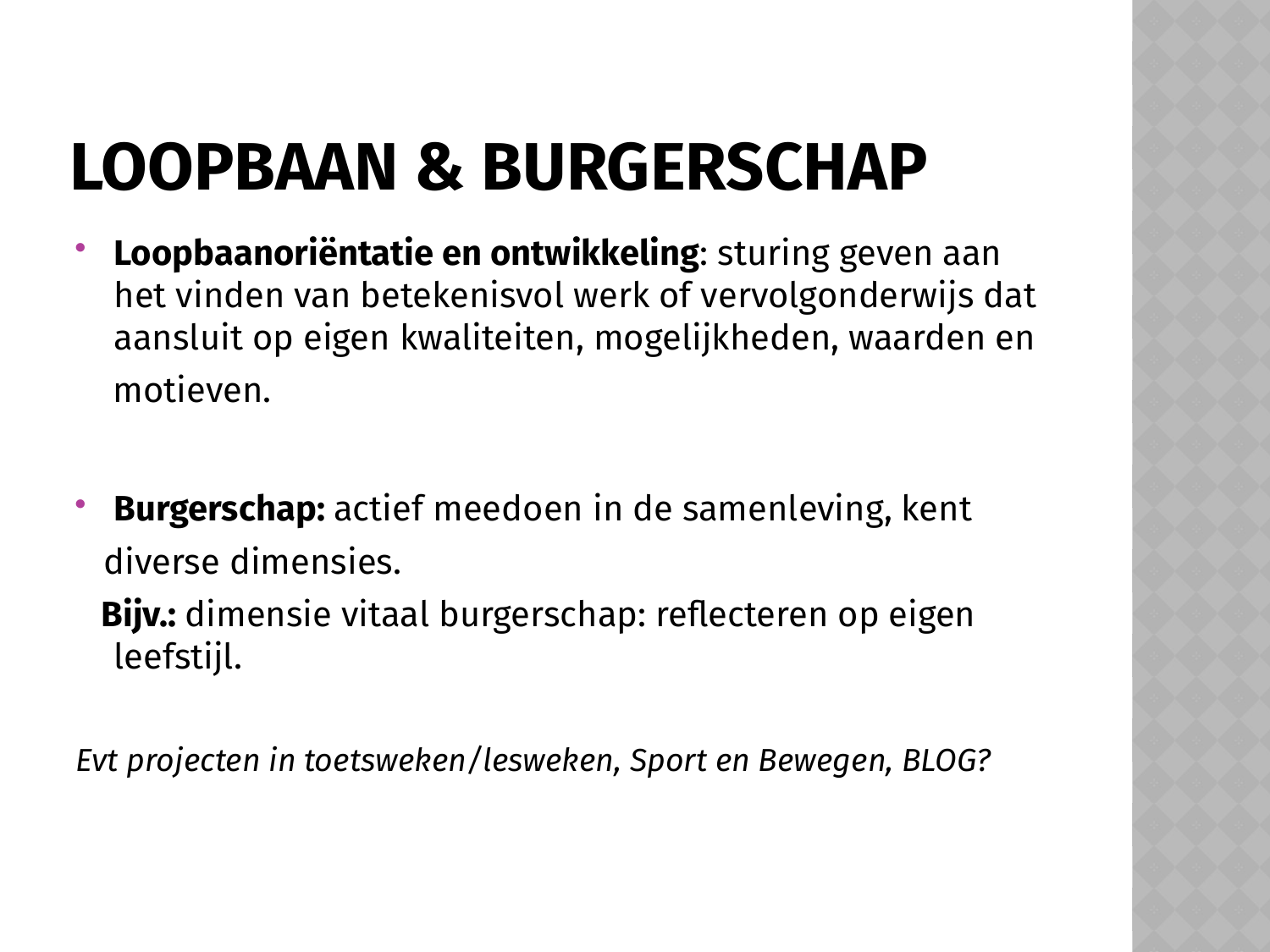

# Loopbaan & Burgerschap
Loopbaanoriëntatie en ontwikkeling: sturing geven aan het vinden van betekenisvol werk of vervolgonderwijs dat aansluit op eigen kwaliteiten, mogelijkheden, waarden en
    motieven.

Burgerschap: actief meedoen in de samenleving, kent
   diverse dimensies.
   Bijv.: dimensie vitaal burgerschap: reflecteren op eigen leefstijl.

Evt projecten in toetsweken/lesweken, Sport en Bewegen, BLOG?